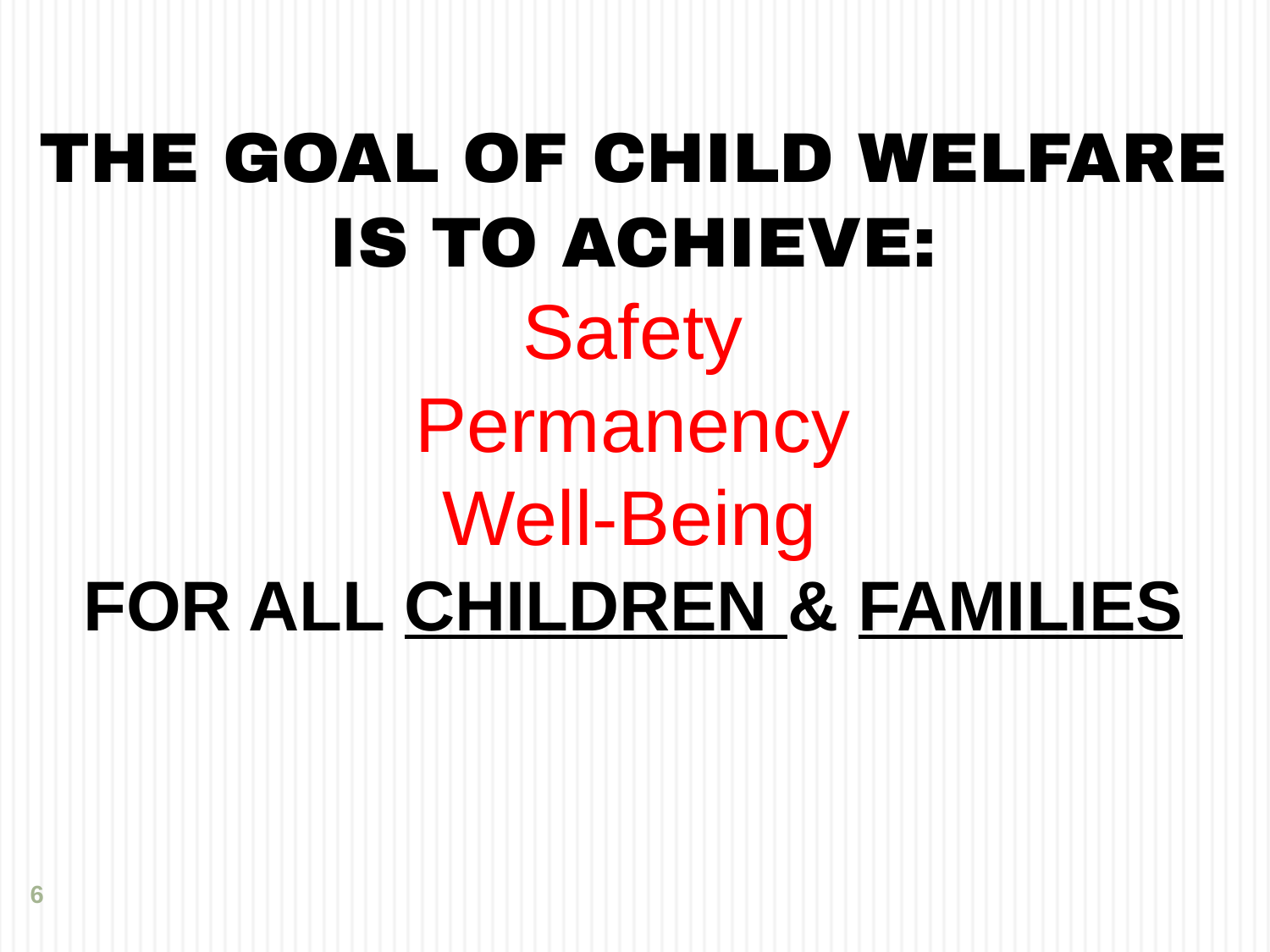

THE GOAL OF CHILD WELFARE IS TO ACHIEVE:
Safety
Permanency
Well-Being
FOR ALL CHILDREN & FAMILIES
6